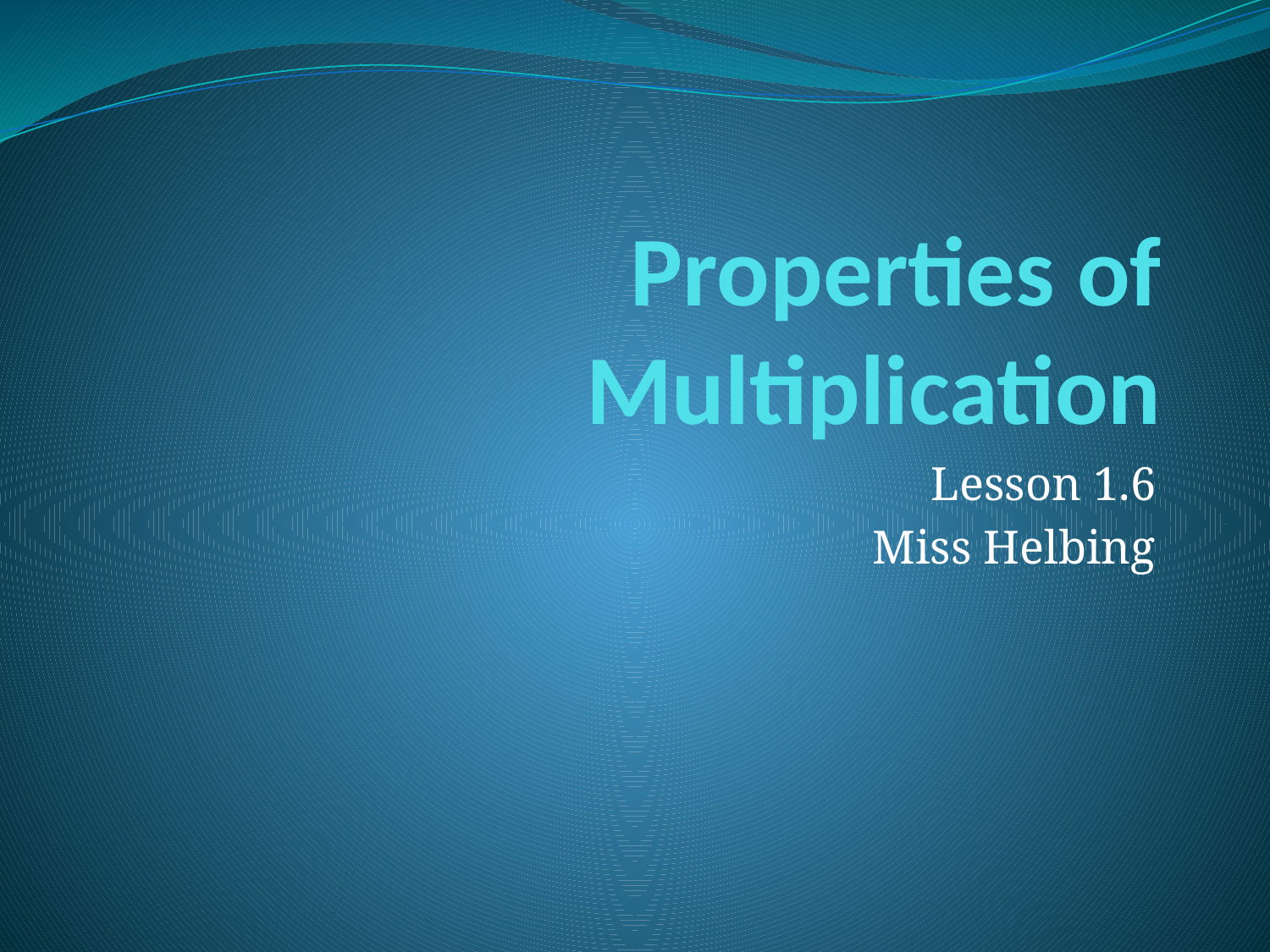

# Properties of Multiplication
Lesson 1.6
Miss Helbing